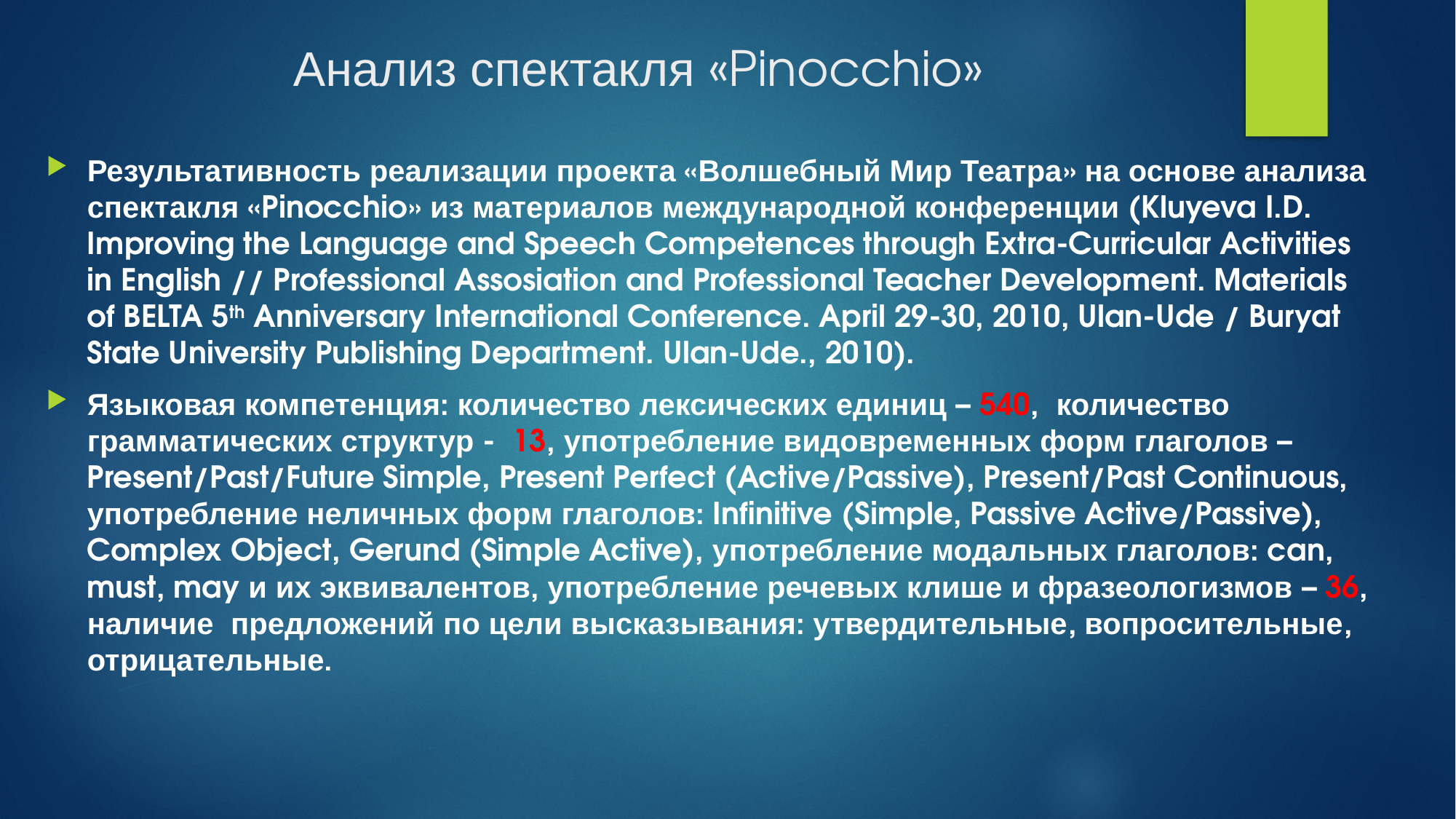

# Анализ спектакля «Pinocchio»
Результативность реализации проекта «Волшебный Мир Театра» на основе анализа спектакля «Pinocchio» из материалов международной конференции (Kluyeva I.D. Improving the Language and Speech Competences through Extra-Curricular Activities in English // Professional Assosiation and Professional Teacher Development. Materials of BELTA 5th Anniversary International Conference. April 29-30, 2010, Ulan-Ude / Buryat State University Publishing Department. Ulan-Ude., 2010).
Языковая компетенция: количество лексических единиц – 540,  количество  грамматических структур -  13, употребление видовременных форм глаголов –     Present/Past/Future Simple, Present Perfect (Active/Passive), Present/Past Continuous, употребление неличных форм глаголов: Infinitive (Simple, Passive Active/Passive), Complex Object, Gerund (Simple Active), употребление модальных глаголов: can, must, may и их эквивалентов, употребление речевых клише и фразеологизмов – 36, наличие  предложений по цели высказывания: утвердительные, вопросительные, отрицательные.